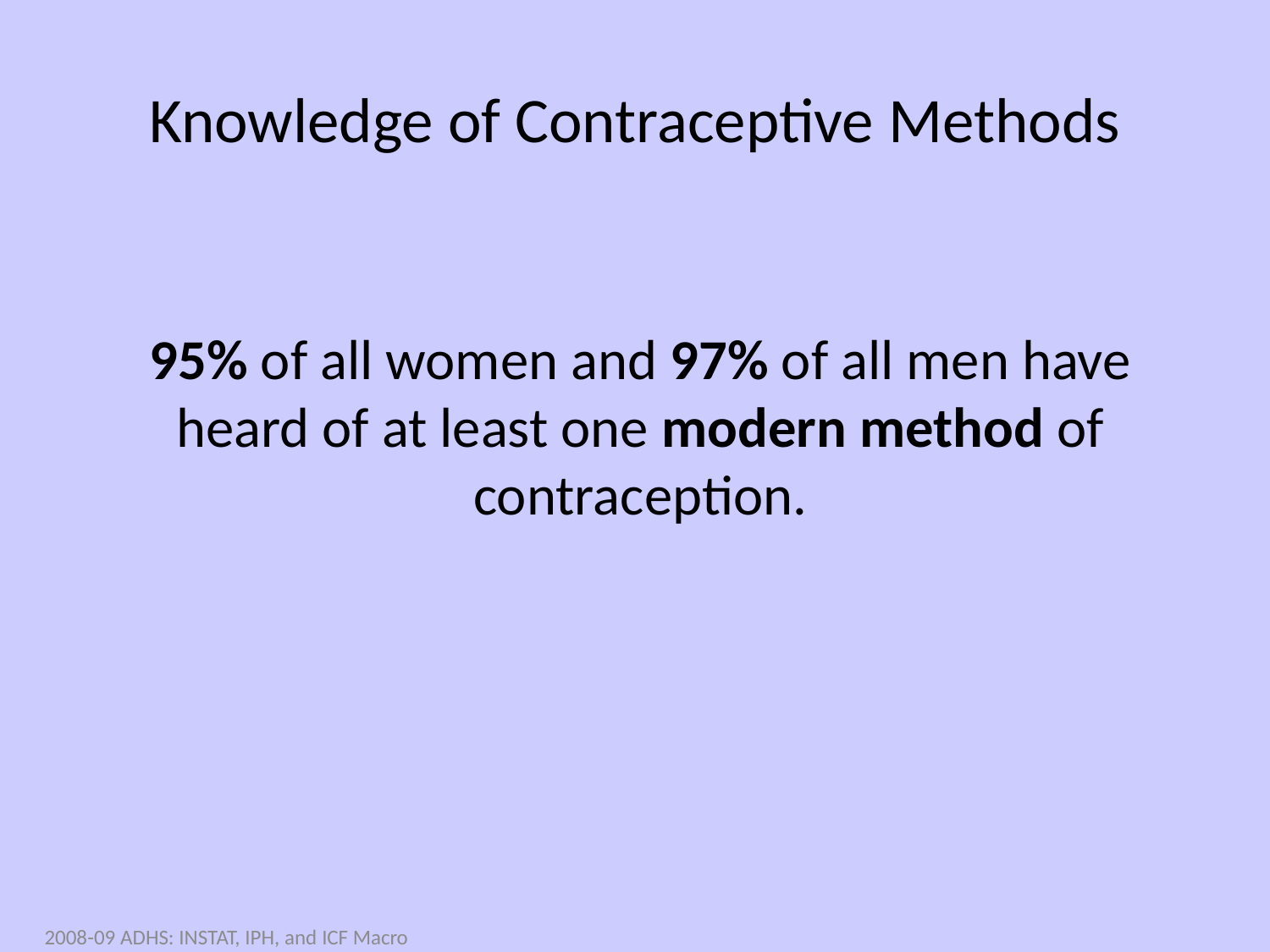

# Knowledge of Contraceptive Methods
95% of all women and 97% of all men have heard of at least one modern method of contraception.
2008-09 ADHS: INSTAT, IPH, and ICF Macro